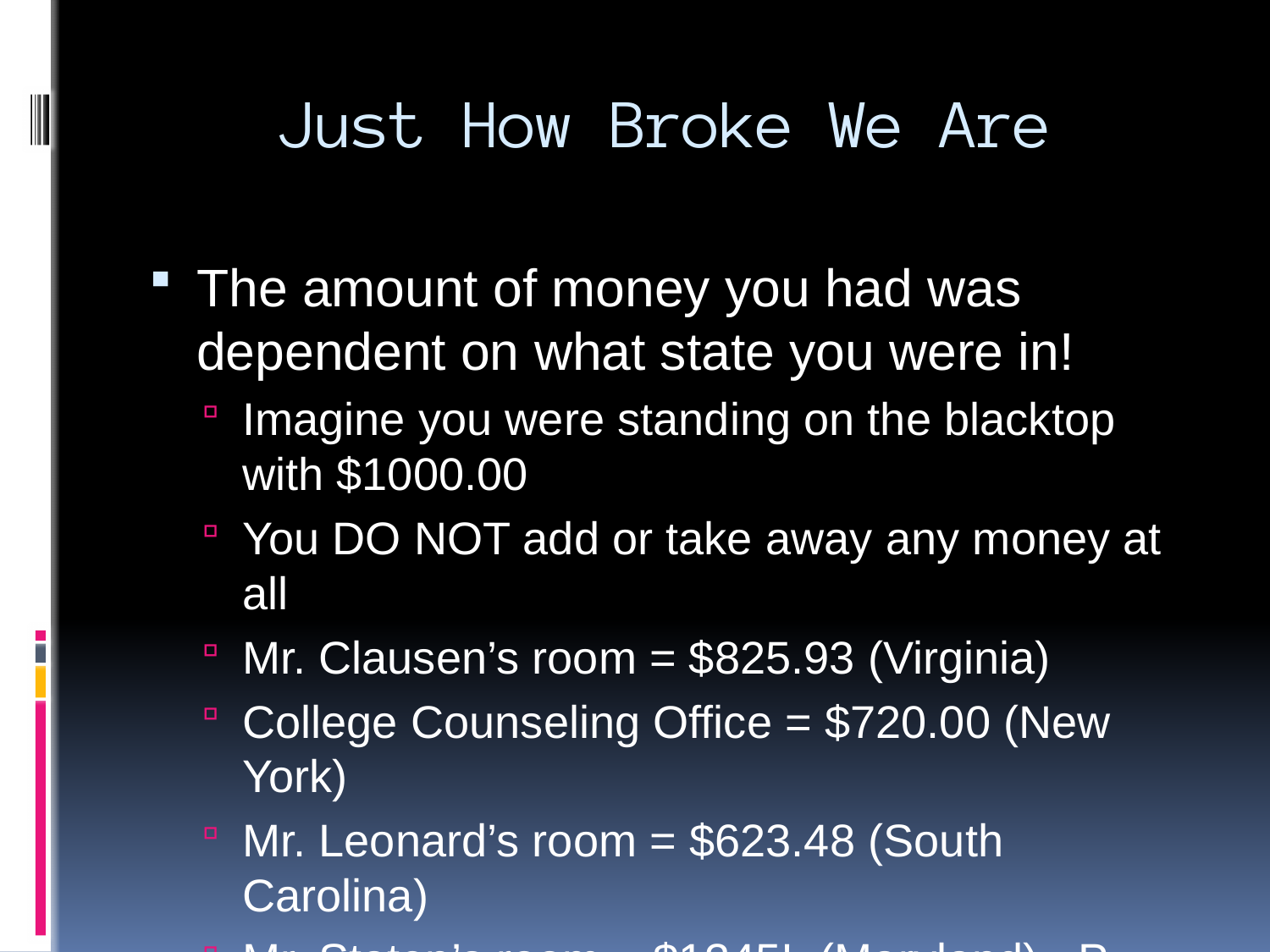

# Just How Broke We Are
The amount of money you had was dependent on what state you were in!
Imagine you were standing on the blacktop with $1000.00
You DO NOT add or take away any money at all
Mr. Clausen’s room = $825.93 (Virginia)
College Counseling Office = $720.00 (New York)
Mr. Leonard’s room = $623.48 (South Carolina)
Mr. Staten’s room = $1345!  (Maryland) =P